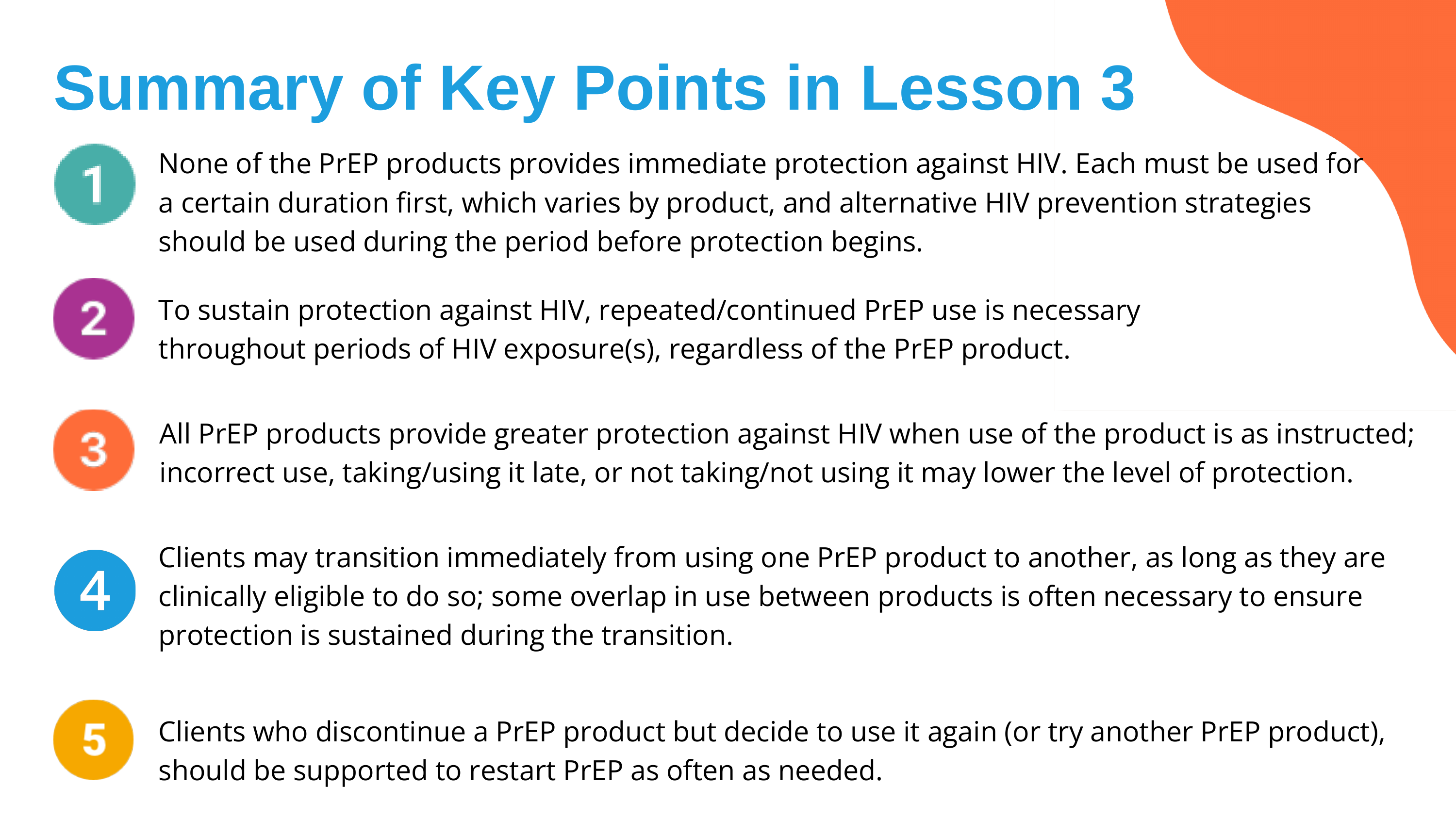

Summary of Key Points in Lesson 3
None of the PrEP products provides immediate protection against HIV. Each must be used for a certain duration first, which varies by product, and alternative HIV prevention strategies should be used during the period before protection begins.

To sustain protection against HIV, repeated/continued PrEP use is necessary throughout periods of HIV exposure(s), regardless of the PrEP product.

All PrEP products provide greater protection against HIV when use of the product is as instructed; incorrect use, taking/using it late, or not taking/not using it may lower the level of protection.
Clients may transition immediately from using one PrEP product to another, as long as they are clinically eligible to do so; some overlap in use between products is often necessary to ensure protection is sustained during the transition.

Clients who discontinue a PrEP product but decide to use it again (or try another PrEP product), should be supported to restart PrEP as often as needed.